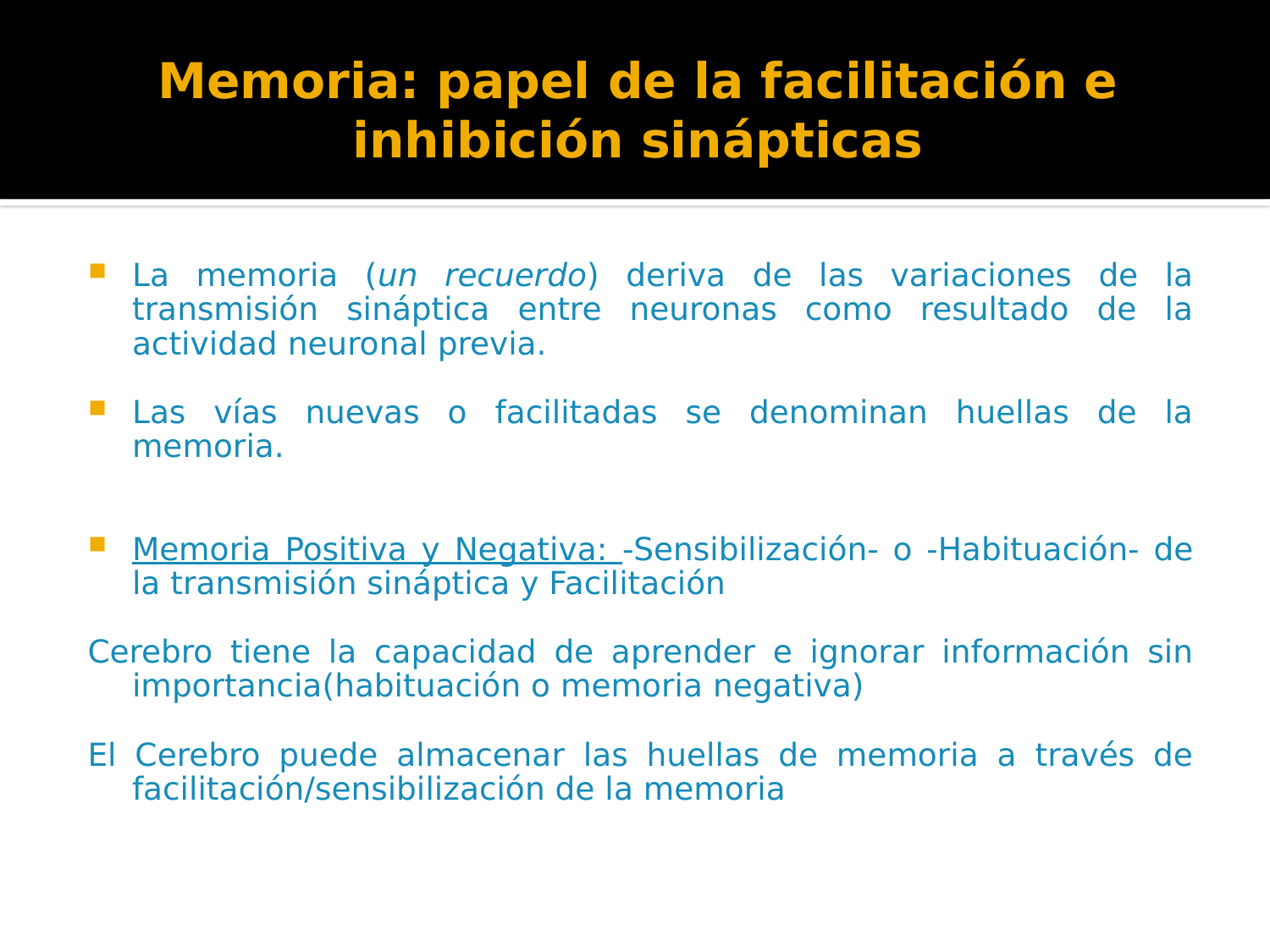

# Memoria: papel de la facilitación e inhibición sinápticas
La memoria (un recuerdo) deriva de las variaciones de la transmisión sináptica entre neuronas como resultado de la actividad neuronal previa.

Las vías nuevas o facilitadas se denominan huellas de la memoria.

Memoria Positiva y Negativa: -Sensibilización- o -Habituación- de la transmisión sináptica y Facilitación

Cerebro tiene la capacidad de aprender e ignorar información sin importancia(habituación o memoria negativa)

El Cerebro puede almacenar las huellas de memoria a través de facilitación/sensibilización de la memoria